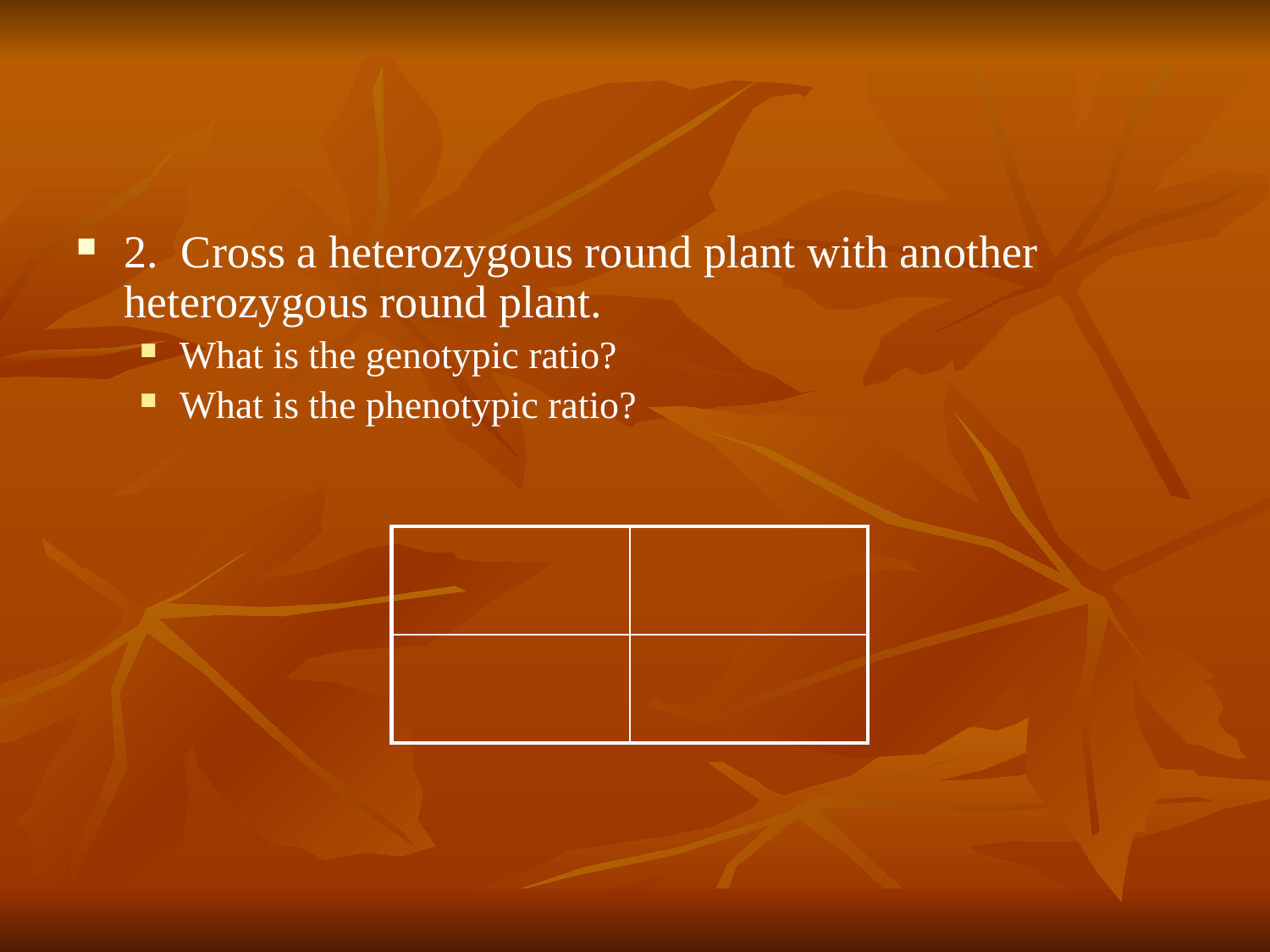

#
2.  Cross a heterozygous round plant with another heterozygous round plant.
What is the genotypic ratio?
What is the phenotypic ratio?
|  |  |
| --- | --- |
|  |  |